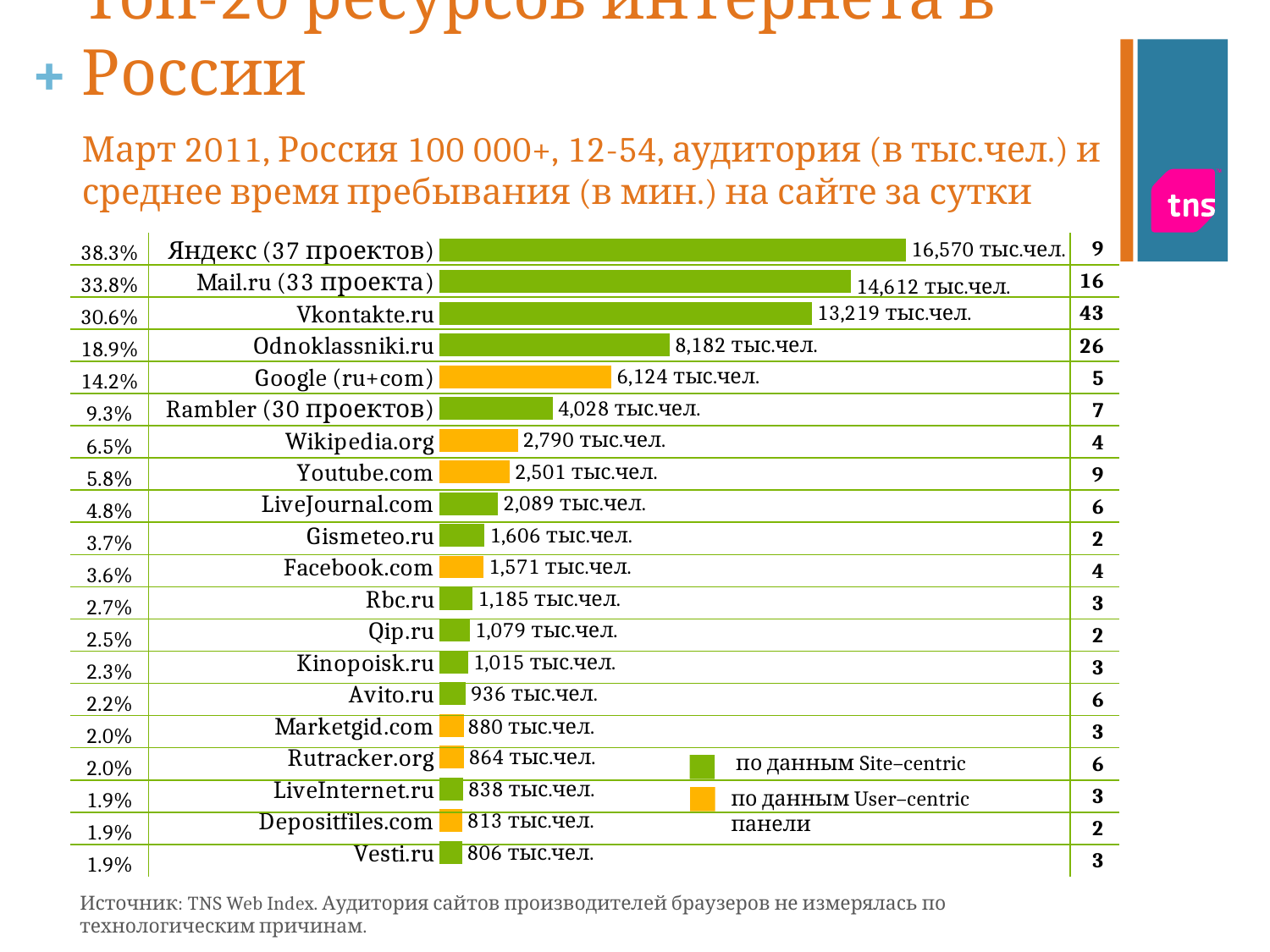

# Топ-20 ресурсов интернета в России
Март 2011, Россия 100 000+, 12-54, аудитория (в тыс.чел.) и среднее время пребывания (в мин.) на сайте за сутки

### Chart

| Category |  |
|---|---|
| Яндекс (37 проектов) | 16569.599999999904 |
| Mail.ru (33 проекта) | 14611.9 |
| Vkontakte.ru | 13219.4 |
| Odnoklassniki.ru | 8182.4 |
| Google (ru+com) | 6123.613479005899 |
| Rambler (30 проектов) | 4027.5 |
| Wikipedia.org | 2789.75339524967 |
| Youtube.com | 2501.07979645564 |
| LiveJournal.com | 2088.9 |
| Gismeteo.ru | 1606.1 |
| Facebook.com | 1570.51913958549 |
| Rbc.ru | 1185.0 |
| Qip.ru | 1078.5 |
| Kinopoisk.ru | 1015.3 |
| Avito.ru | 936.0 |
| Marketgid.com | 879.726682841271 |
| Rutracker.org | 863.552762265546 |
| LiveInternet.ru | 837.7 |
| Depositfiles.com | 812.5632128638779 |
| Vesti.ru | 806.0 |
| 38.3% |  | 9 |
| --- | --- | --- |
| 33.8% |  | 16 |
| 30.6% |  | 43 |
| 18.9% |  | 26 |
| 14.2% |  | 5 |
| 9.3% |  | 7 |
| 6.5% |  | 4 |
| 5.8% |  | 9 |
| 4.8% |  | 6 |
| 3.7% |  | 2 |
| 3.6% |  | 4 |
| 2.7% |  | 3 |
| 2.5% |  | 2 |
| 2.3% |  | 3 |
| 2.2% |  | 6 |
| 2.0% |  | 3 |
| 2.0% |  | 6 |
| 1.9% |  | 3 |
| 1.9% |  | 2 |
| 1.9% |  | 3 |
по данным Site–centric

по данным User–centric  панели

Источник: TNS Web Index. Аудитория сайтов производителей браузеров не измерялась по технологическим причинам.